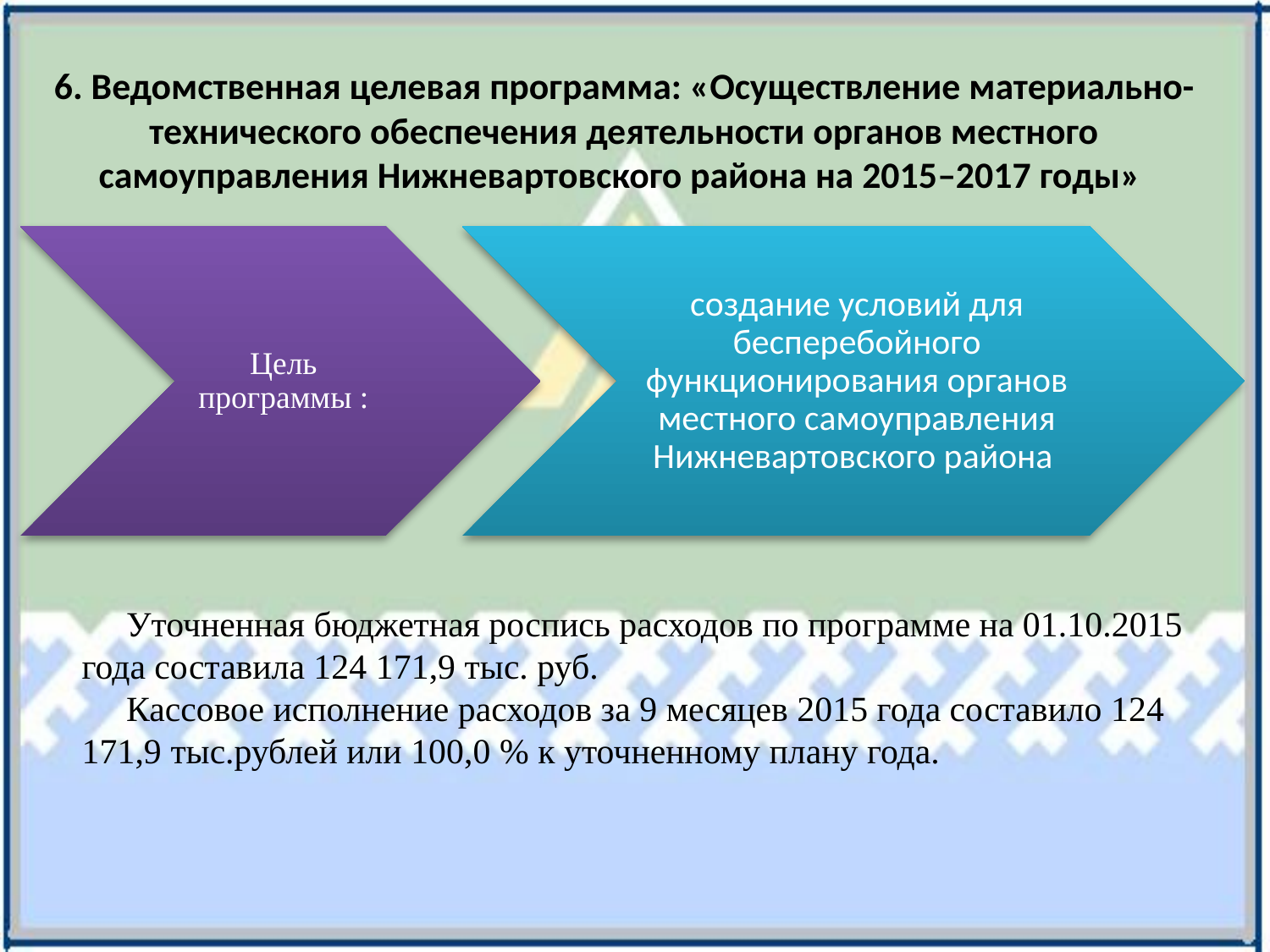

6. Ведомственная целевая программа: «Осуществление материально-технического обеспечения деятельности органов местного самоуправления Нижневартовского района на 2015–2017 годы»
Цель программы :
создание условий для бесперебойного функционирования органов местного самоуправления Нижневартовского района
     Уточненная бюджетная роспись расходов по программе на 01.10.2015 года составила 124 171,9 тыс. руб.
     Кассовое исполнение расходов за 9 месяцев 2015 года составило 124 171,9 тыс.рублей или 100,0 % к уточненному плану года.